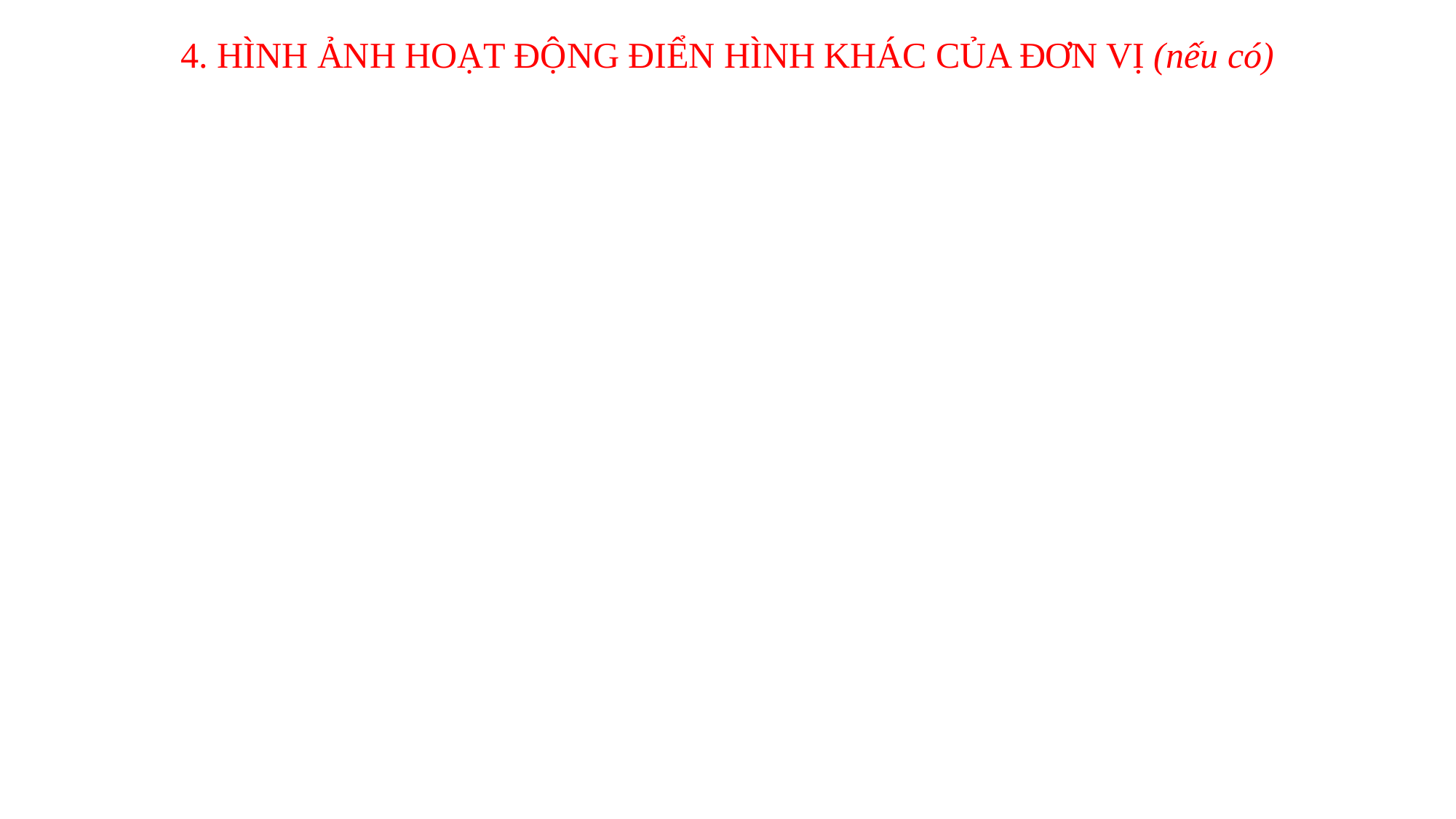

4. HÌNH ẢNH HOẠT ĐỘNG ĐIỂN HÌNH KHÁC CỦA ĐƠN VỊ (nếu có)